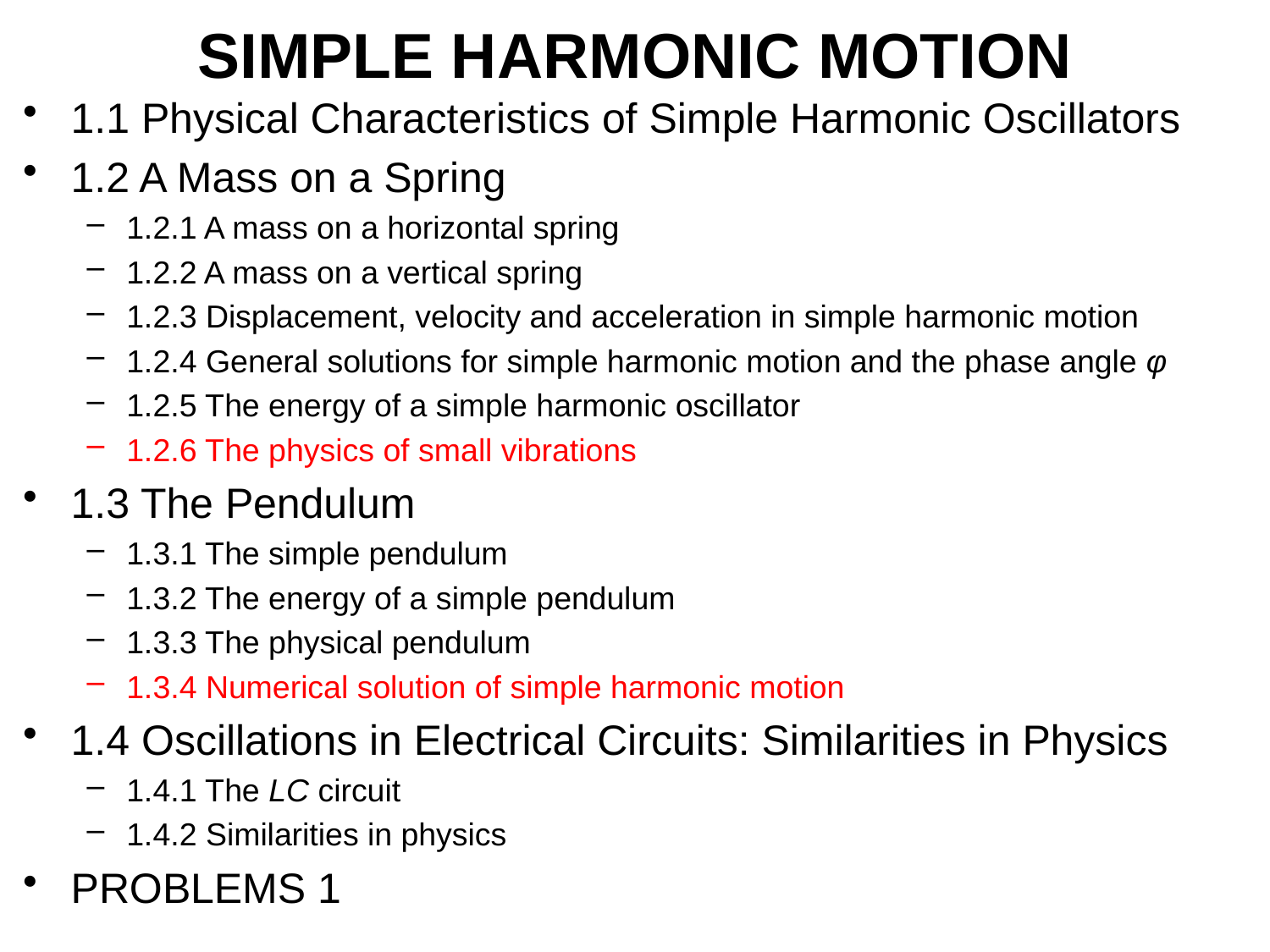

# SIMPLE HARMONIC MOTION
1.1 Physical Characteristics of Simple Harmonic Oscillators
1.2 A Mass on a Spring
1.2.1 A mass on a horizontal spring
1.2.2 A mass on a vertical spring
1.2.3 Displacement, velocity and acceleration in simple harmonic motion
1.2.4 General solutions for simple harmonic motion and the phase angle φ
1.2.5 The energy of a simple harmonic oscillator
1.2.6 The physics of small vibrations
1.3 The Pendulum
1.3.1 The simple pendulum
1.3.2 The energy of a simple pendulum
1.3.3 The physical pendulum
1.3.4 Numerical solution of simple harmonic motion
1.4 Oscillations in Electrical Circuits: Similarities in Physics
1.4.1 The LC circuit
1.4.2 Similarities in physics
PROBLEMS 1